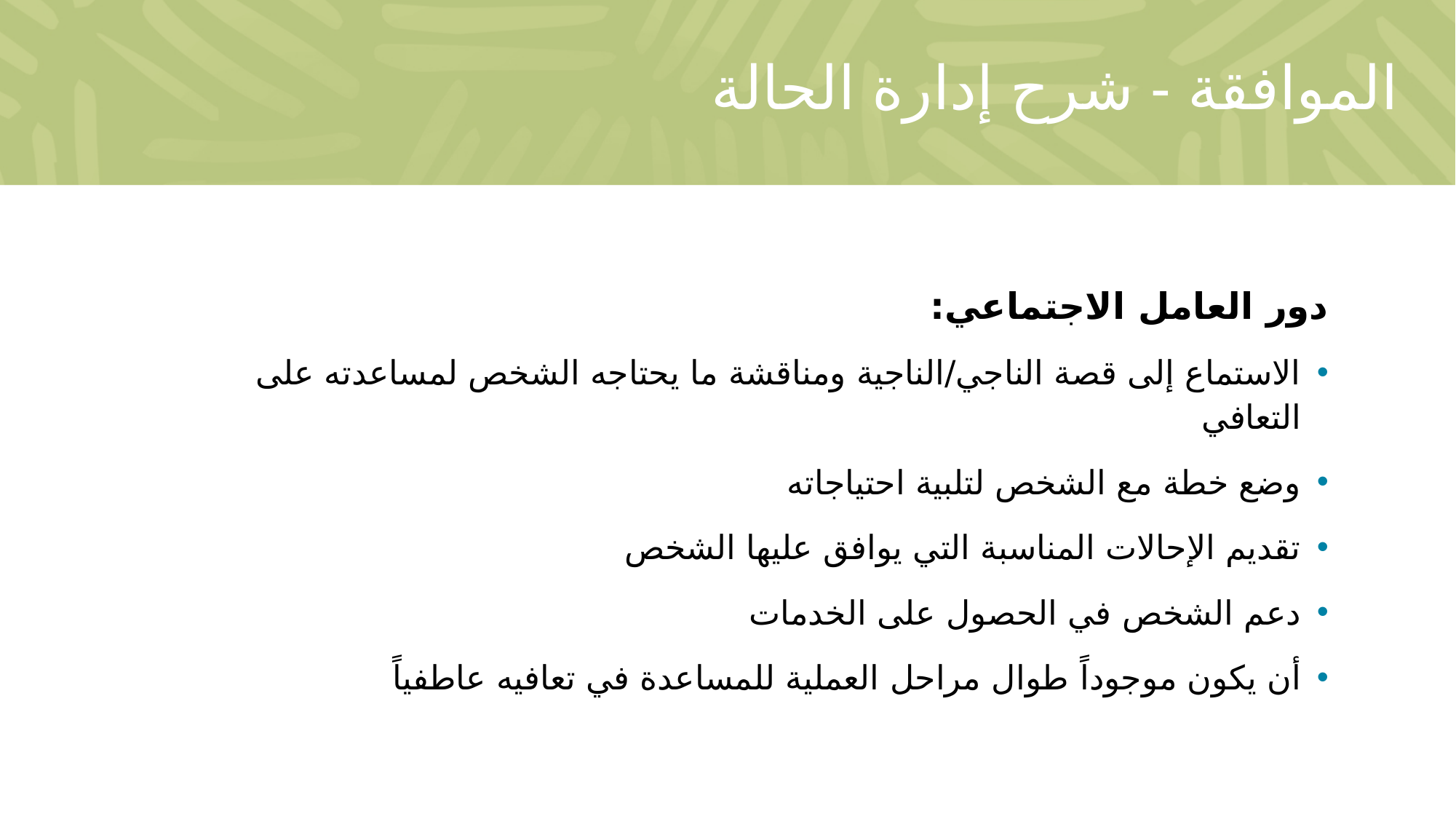

# الموافقة - شرح إدارة الحالة
دور العامل الاجتماعي:
الاستماع إلى قصة الناجي/الناجية ومناقشة ما يحتاجه الشخص لمساعدته على التعافي
وضع خطة مع الشخص لتلبية احتياجاته
تقديم الإحالات المناسبة التي يوافق عليها الشخص
دعم الشخص في الحصول على الخدمات
أن يكون موجوداً طوال مراحل العملية للمساعدة في تعافيه عاطفياً